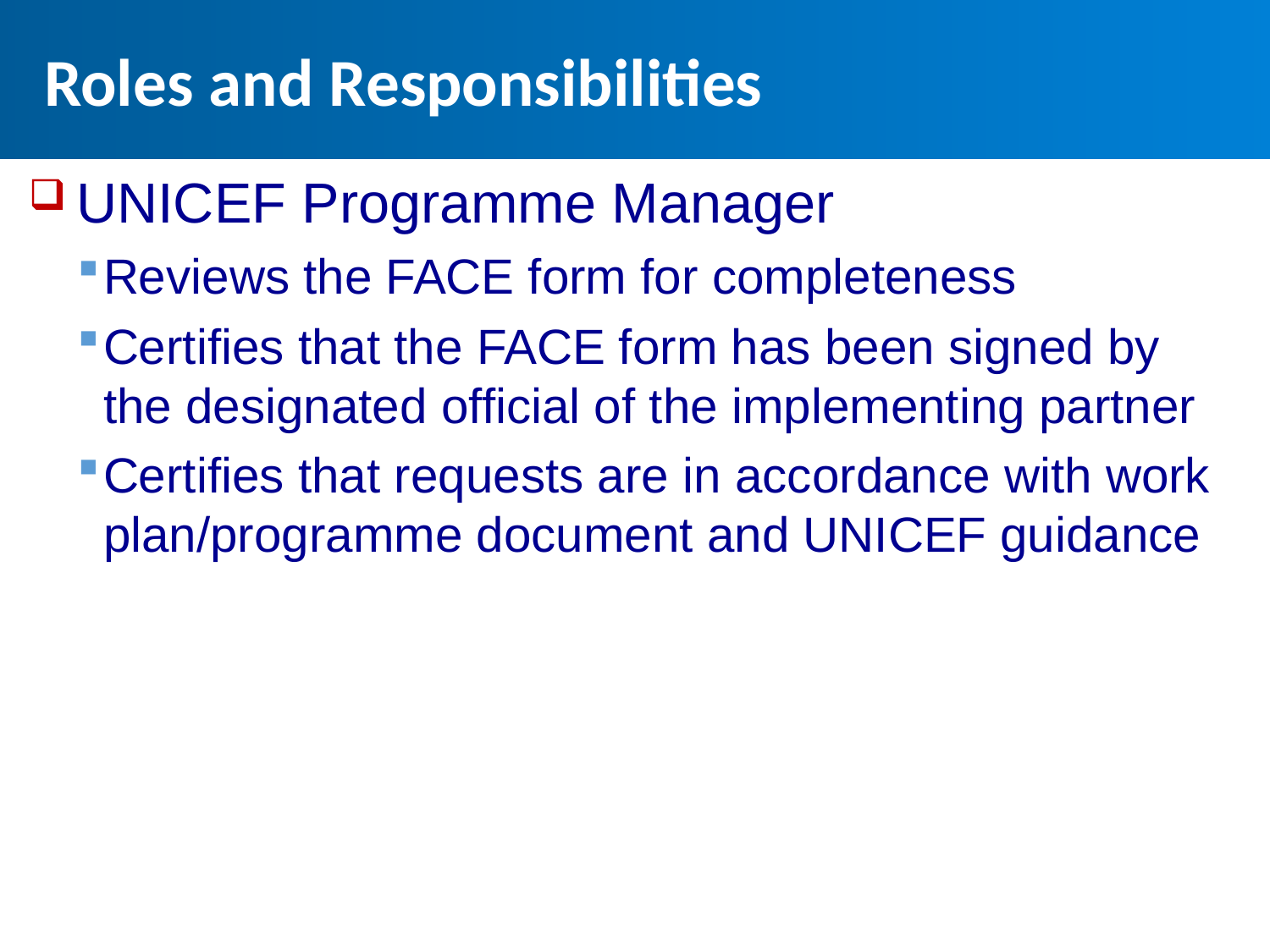

# Roles and Responsibilities
UNICEF Programme Manager
Reviews the FACE form for completeness
Certifies that the FACE form has been signed by the designated official of the implementing partner
Certifies that requests are in accordance with work plan/programme document and UNICEF guidance